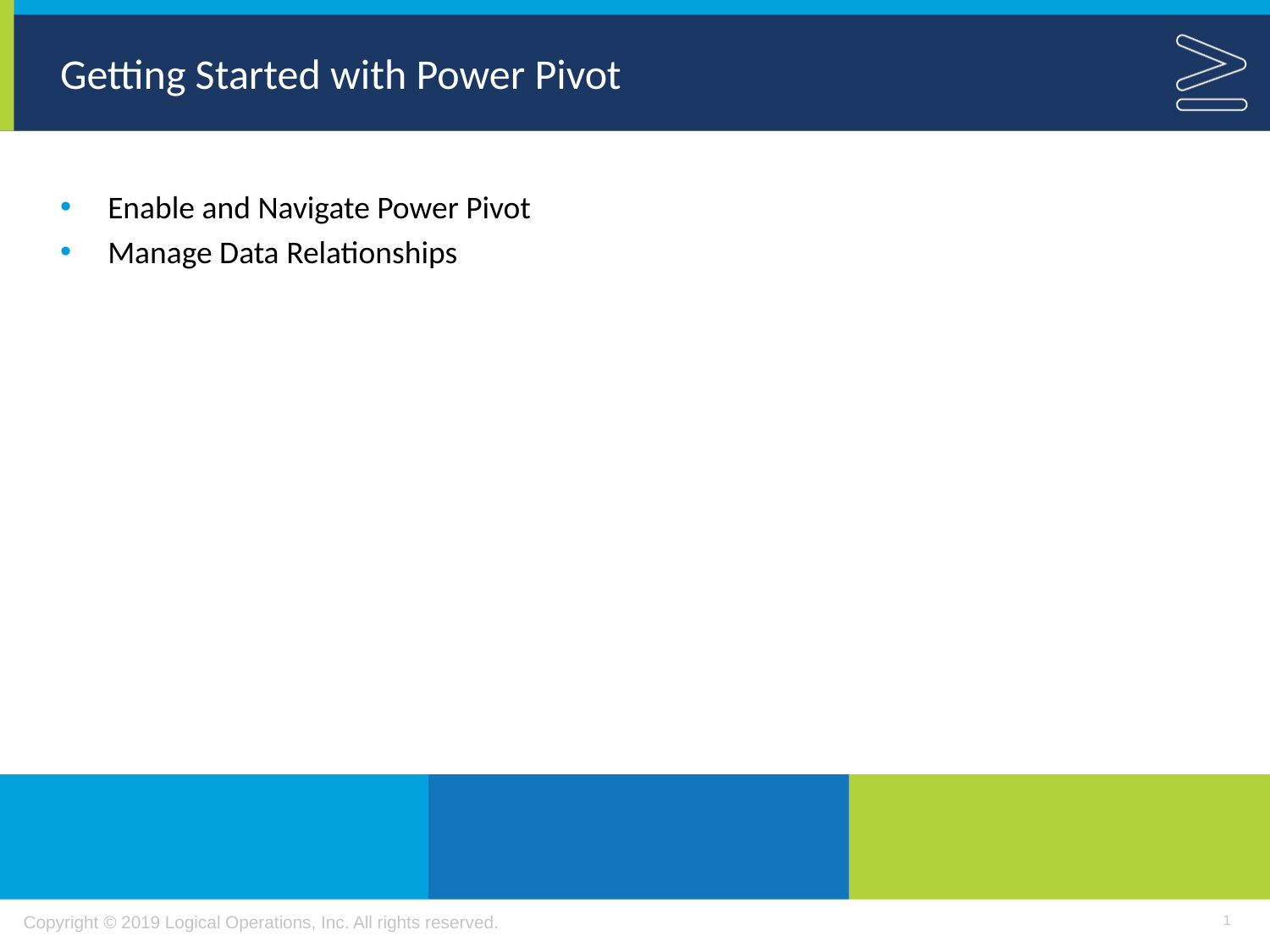

# Getting Started with Power Pivot
Enable and Navigate Power Pivot
Manage Data Relationships
1